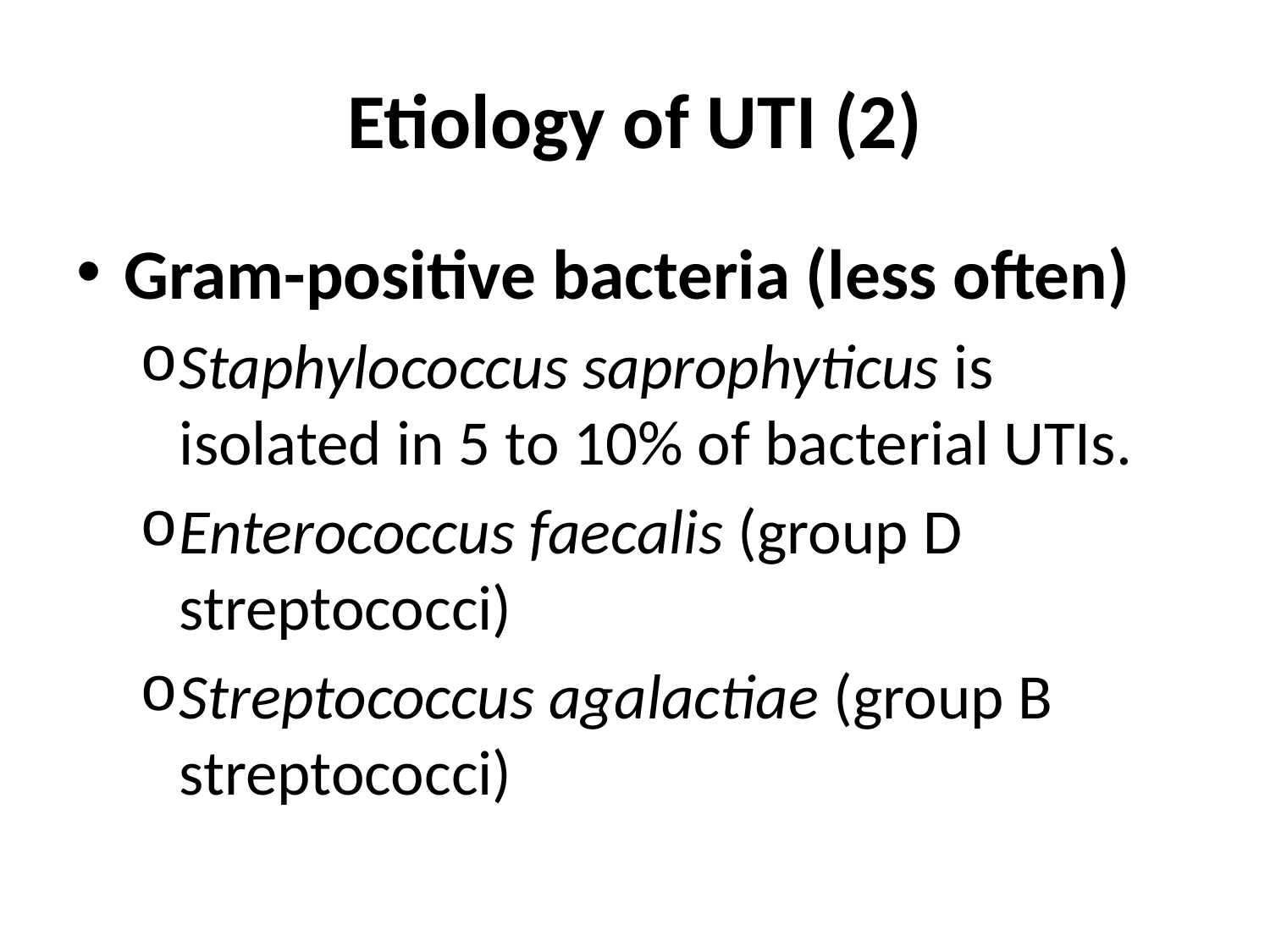

# Etiology of UTI (2)
Gram-positive bacteria (less often)
Staphylococcus saprophyticus is isolated in 5 to 10% of bacterial UTIs.
Enterococcus faecalis (group D streptococci)
Streptococcus agalactiae (group B streptococci)